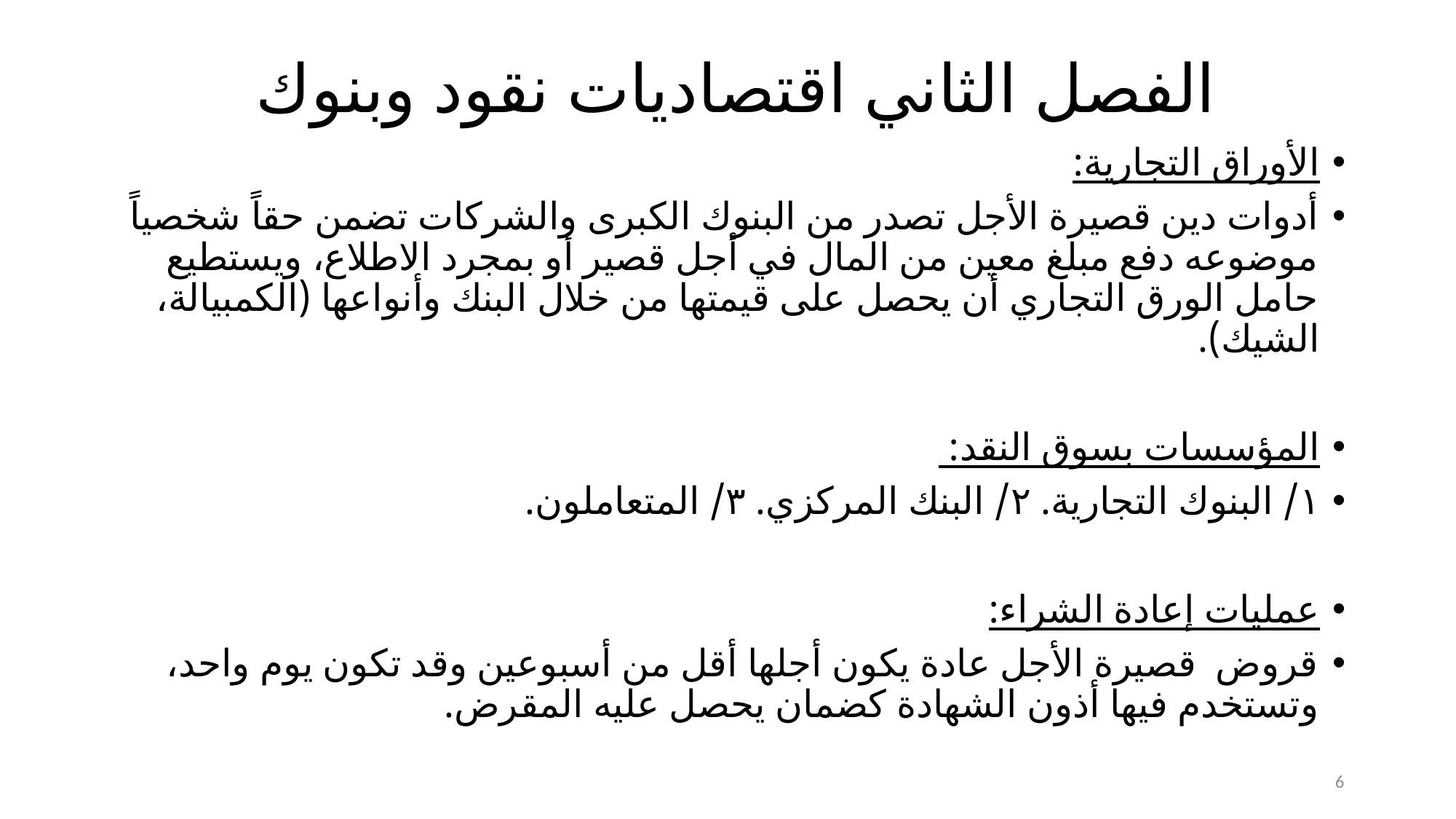

# الفصل الثاني اقتصاديات نقود وبنوك
الأوراق التجارية:
أدوات دين قصيرة الأجل تصدر من البنوك الكبرى والشركات تضمن حقاً شخصياً موضوعه دفع مبلغ معين من المال في أجل قصير أو بمجرد الاطلاع، ويستطيع حامل الورق التجاري أن يحصل على قيمتها من خلال البنك وأنواعها (الكمبيالة، الشيك).

المؤسسات بسوق النقد:
١/ البنوك التجارية. ٢/ البنك المركزي. ٣/ المتعاملون.

عمليات إعادة الشراء:
قروض  قصيرة الأجل عادة يكون أجلها أقل من أسبوعين وقد تكون يوم واحد، وتستخدم فيها أذون الشهادة كضمان يحصل عليه المقرض.

6